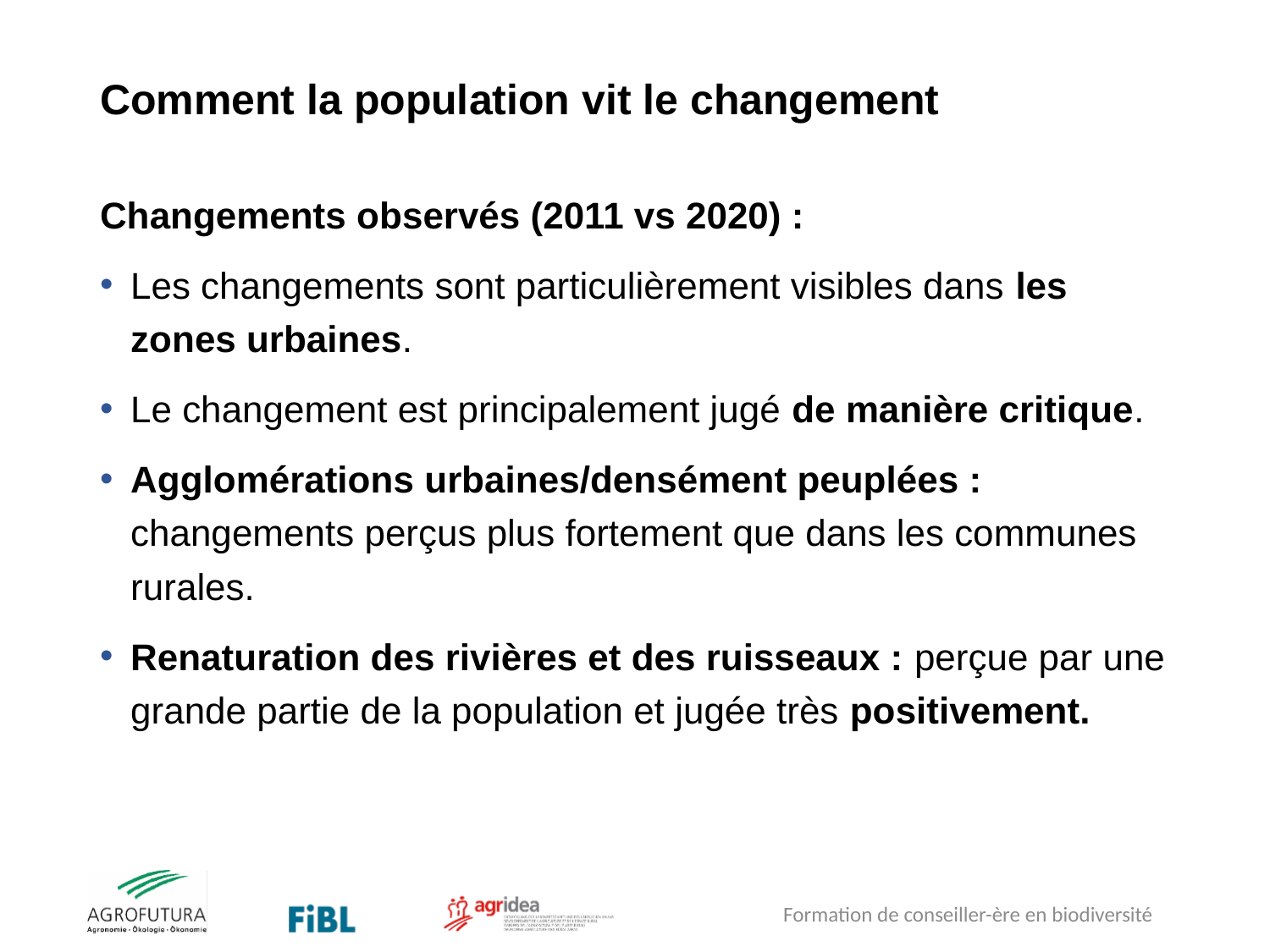

# Comment la population vit le changement
Changements observés (2011 vs 2020) :
Les changements sont particulièrement visibles dans les zones urbaines.
Le changement est principalement jugé de manière critique.
Agglomérations urbaines/densément peuplées : changements perçus plus fortement que dans les communes rurales.
Renaturation des rivières et des ruisseaux : perçue par une grande partie de la population et jugée très positivement.

Formation de conseiller-ère en biodiversité